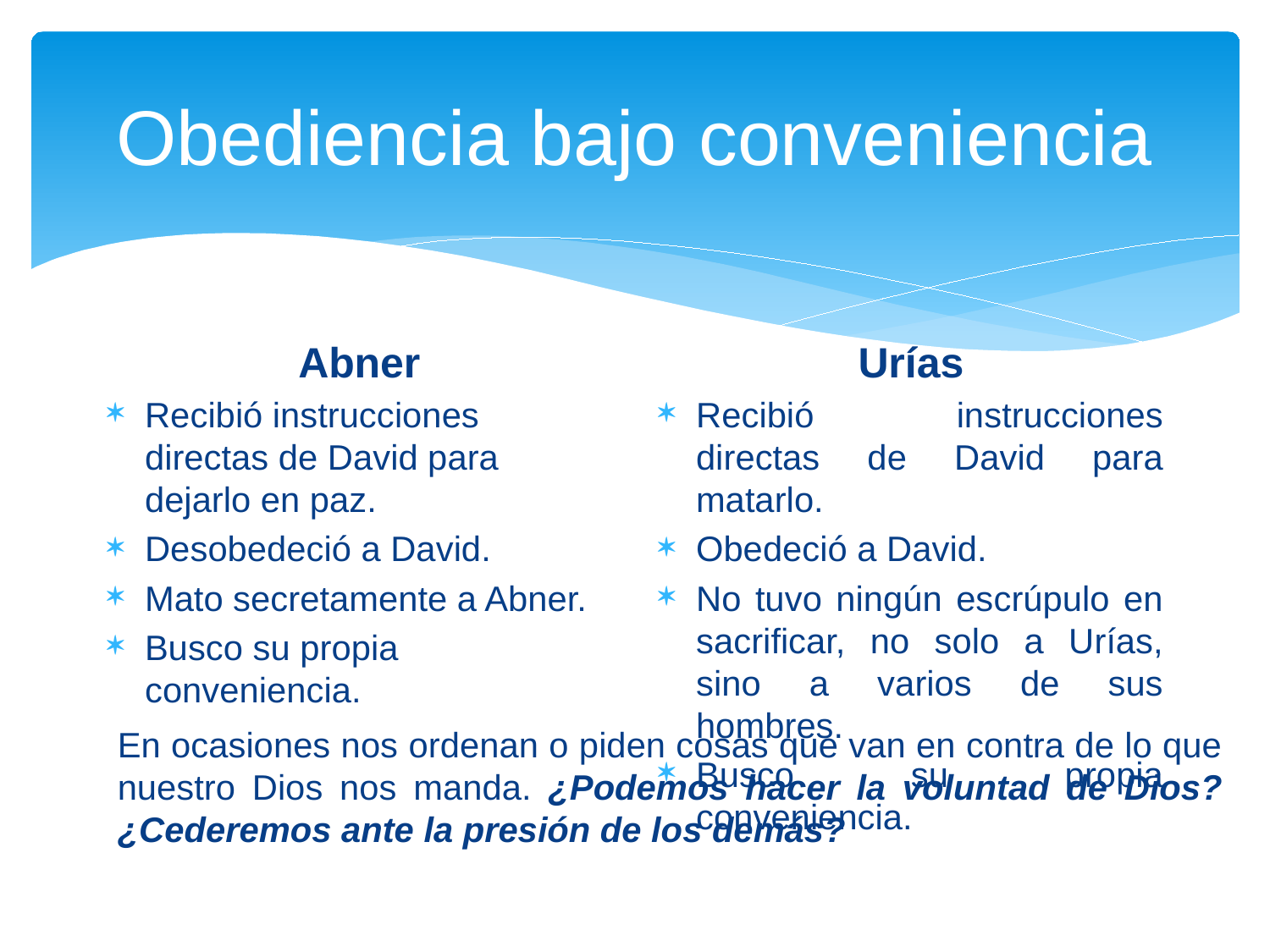

# Obediencia bajo conveniencia
Urías
Abner
Recibió instrucciones directas de David para dejarlo en paz.
Desobedeció a David.
Mato secretamente a Abner.
Busco su propia conveniencia.
Recibió instrucciones directas de David para matarlo.
Obedeció a David.
No tuvo ningún escrúpulo en sacrificar, no solo a Urías, sino a varios de sus hombres.
Busco su propia conveniencia.
En ocasiones nos ordenan o piden cosas que van en contra de lo que nuestro Dios nos manda. ¿Podemos hacer la voluntad de Dios? ¿Cederemos ante la presión de los demás?